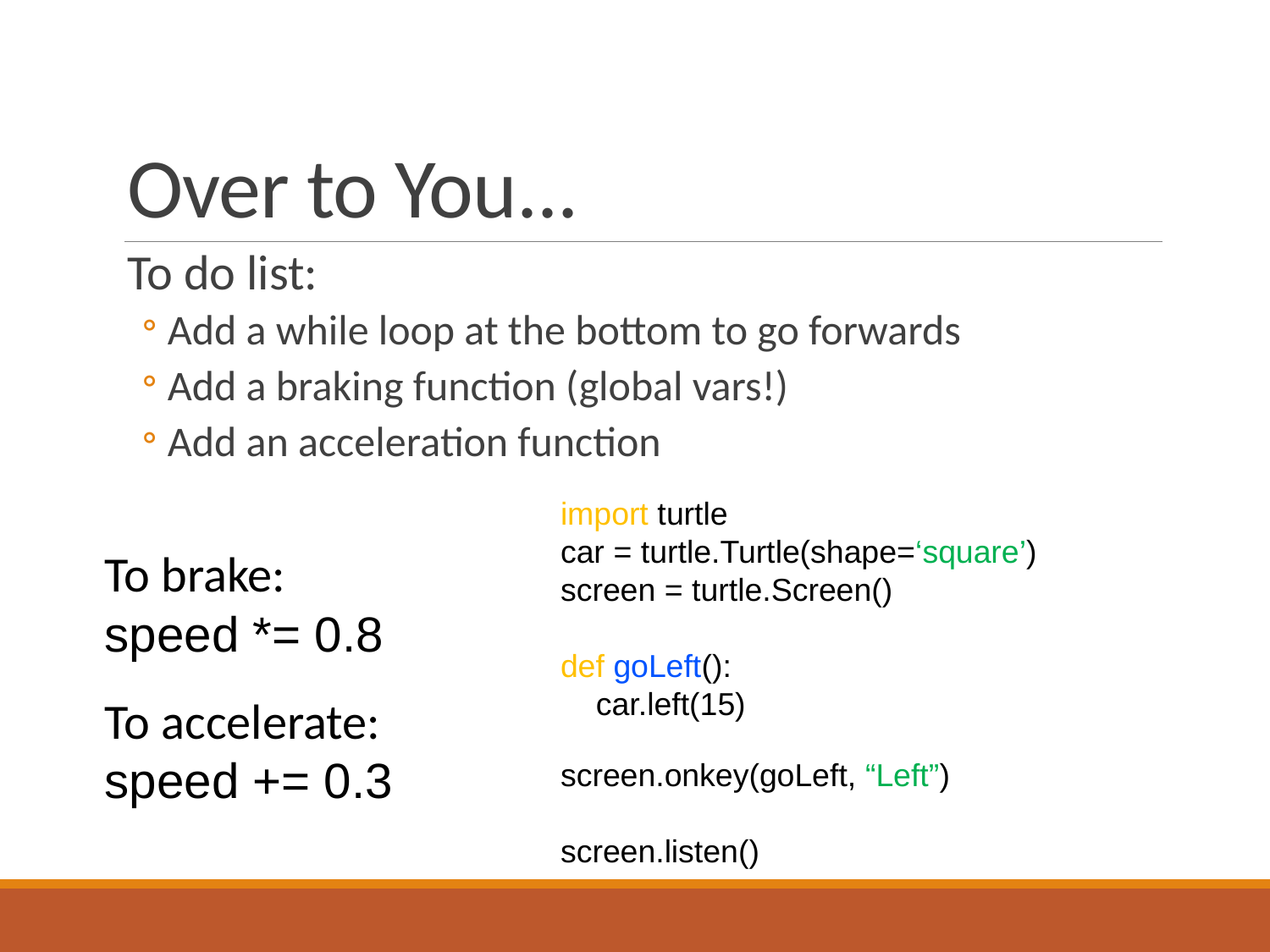

# Over to You...
To do list:
Add a while loop at the bottom to go forwards
Add a braking function (global vars!)
Add an acceleration function
import turtle
car = turtle.Turtle(shape=‘square’)
screen = turtle.Screen()

def goLeft():
    car.left(15)

screen.onkey(goLeft, “Left”)

screen.listen()
To brake:
speed *= 0.8
To accelerate:
speed += 0.3